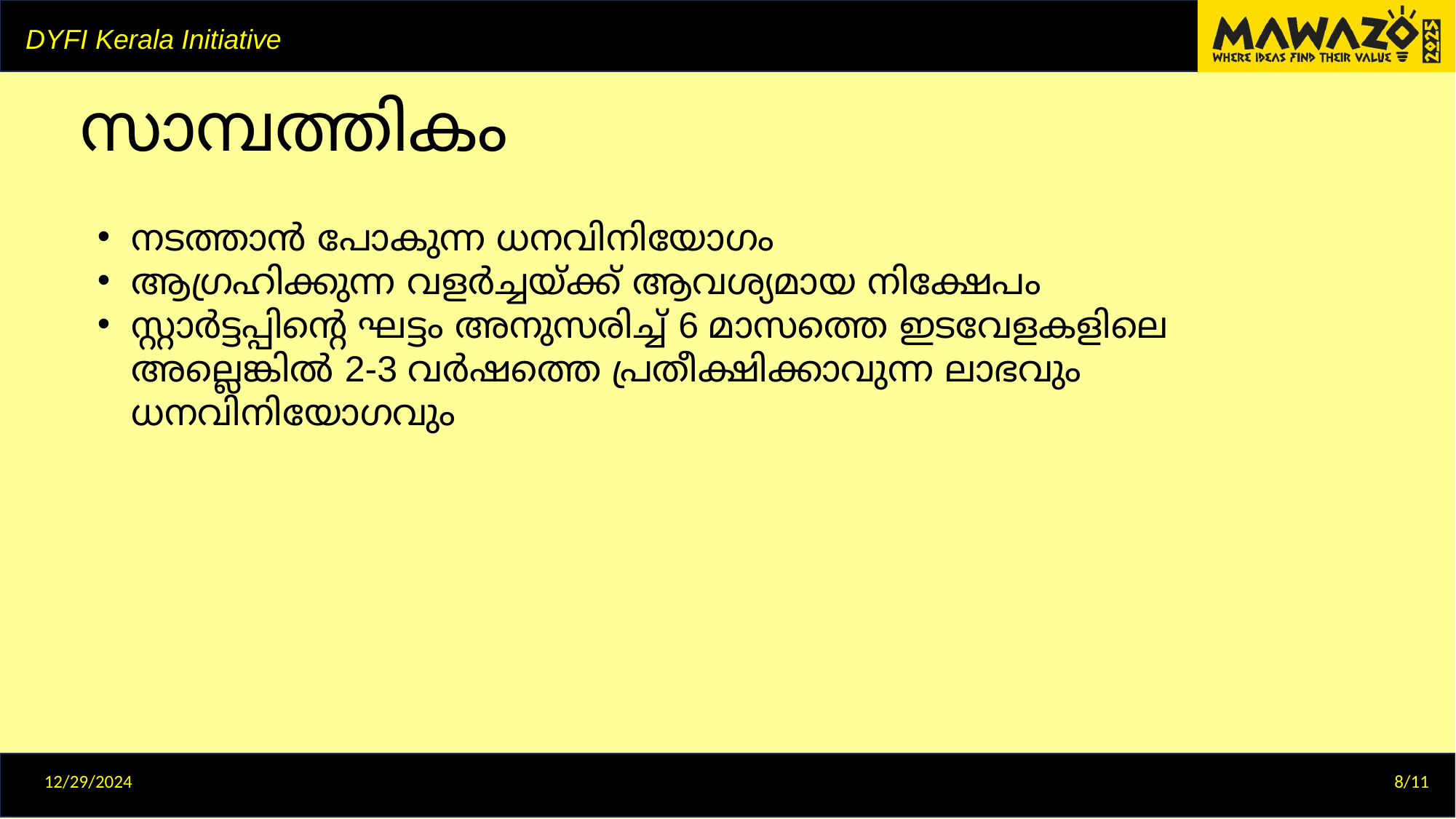

# സാമ്പത്തികം
നടത്താൻ പോകുന്ന ധനവിനിയോഗം
ആഗ്രഹിക്കുന്ന വളർച്ചയ്ക്ക് ആവശ്യമായ നിക്ഷേപം
സ്റ്റാർട്ടപ്പിന്റെ ഘട്ടം അനുസരിച്ച് 6 മാസത്തെ ഇടവേളകളിലെ  അല്ലെങ്കിൽ 2-3 വർഷത്തെ പ്രതീക്ഷിക്കാവുന്ന ലാഭവും ധനവിനിയോഗവും
12/29/2024
8/11